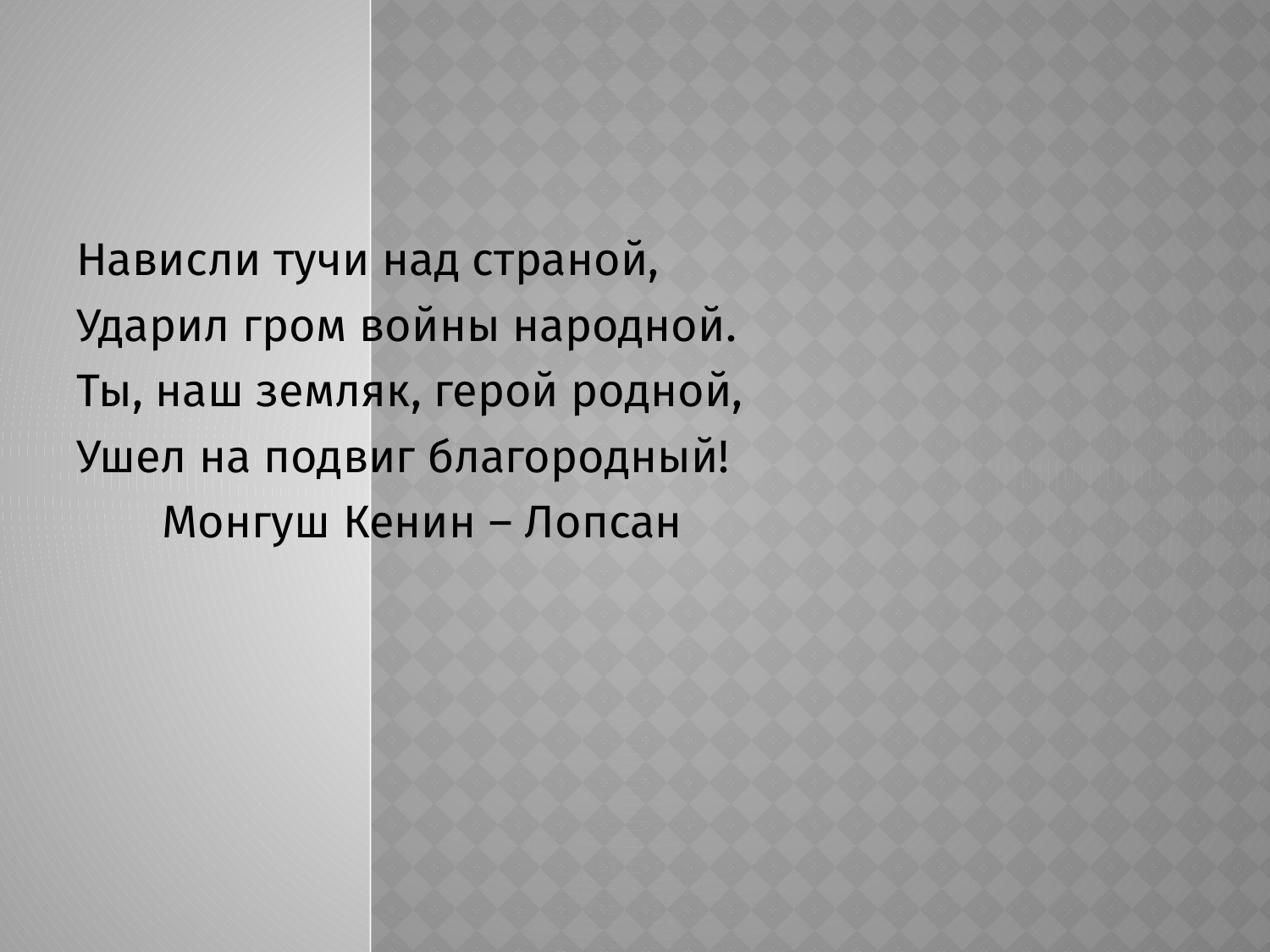

Нависли тучи над страной,
Ударил гром войны народной.
Ты, наш земляк, герой родной,
Ушел на подвиг благородный!
       Монгуш Кенин – Лопсан